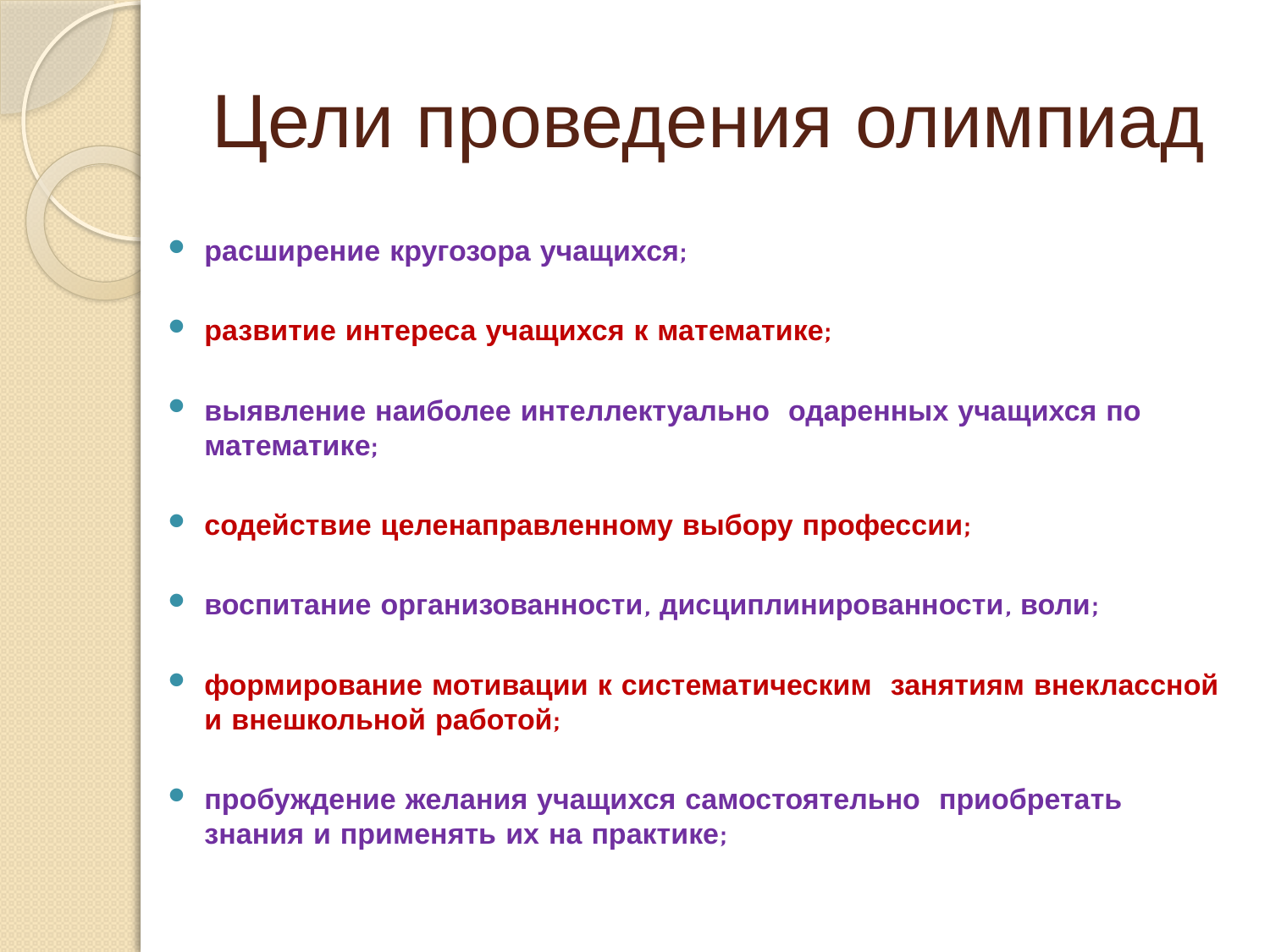

# Цели проведения олимпиад
расширение кругозора учащихся;

развитие интереса учащихся к математике;

выявление наиболее интеллектуально  одаренных учащихся по математике;

содействие целенаправленному выбору профессии;

воспитание организованности, дисциплинированности, воли;

формирование мотивации к систематическим  занятиям внеклассной и внешкольной работой;

пробуждение желания учащихся самостоятельно  приобретать знания и применять их на практике;